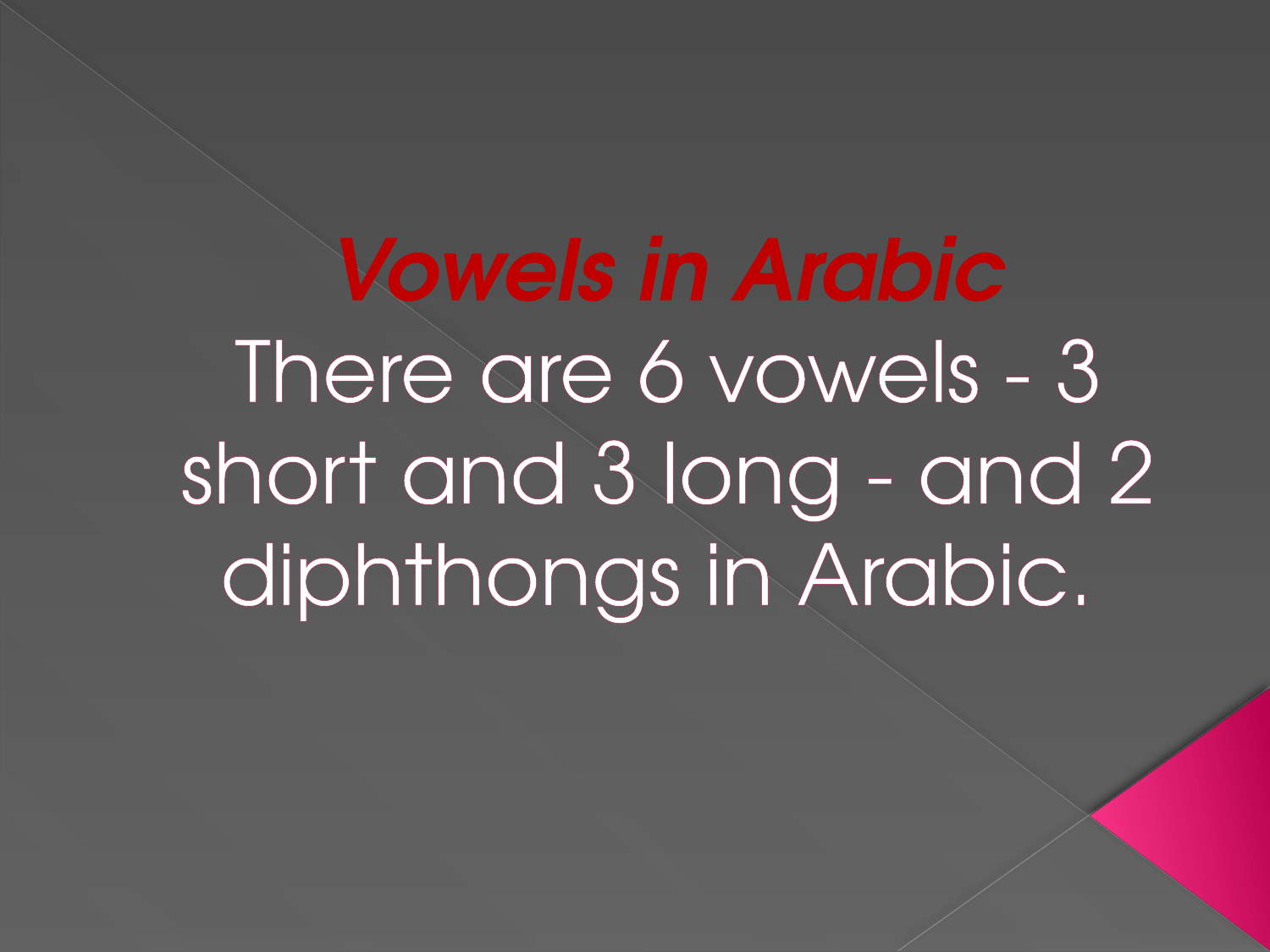

# Vowels in Arabic There are 6 vowels - 3 short and 3 long - and 2 diphthongs in Arabic.